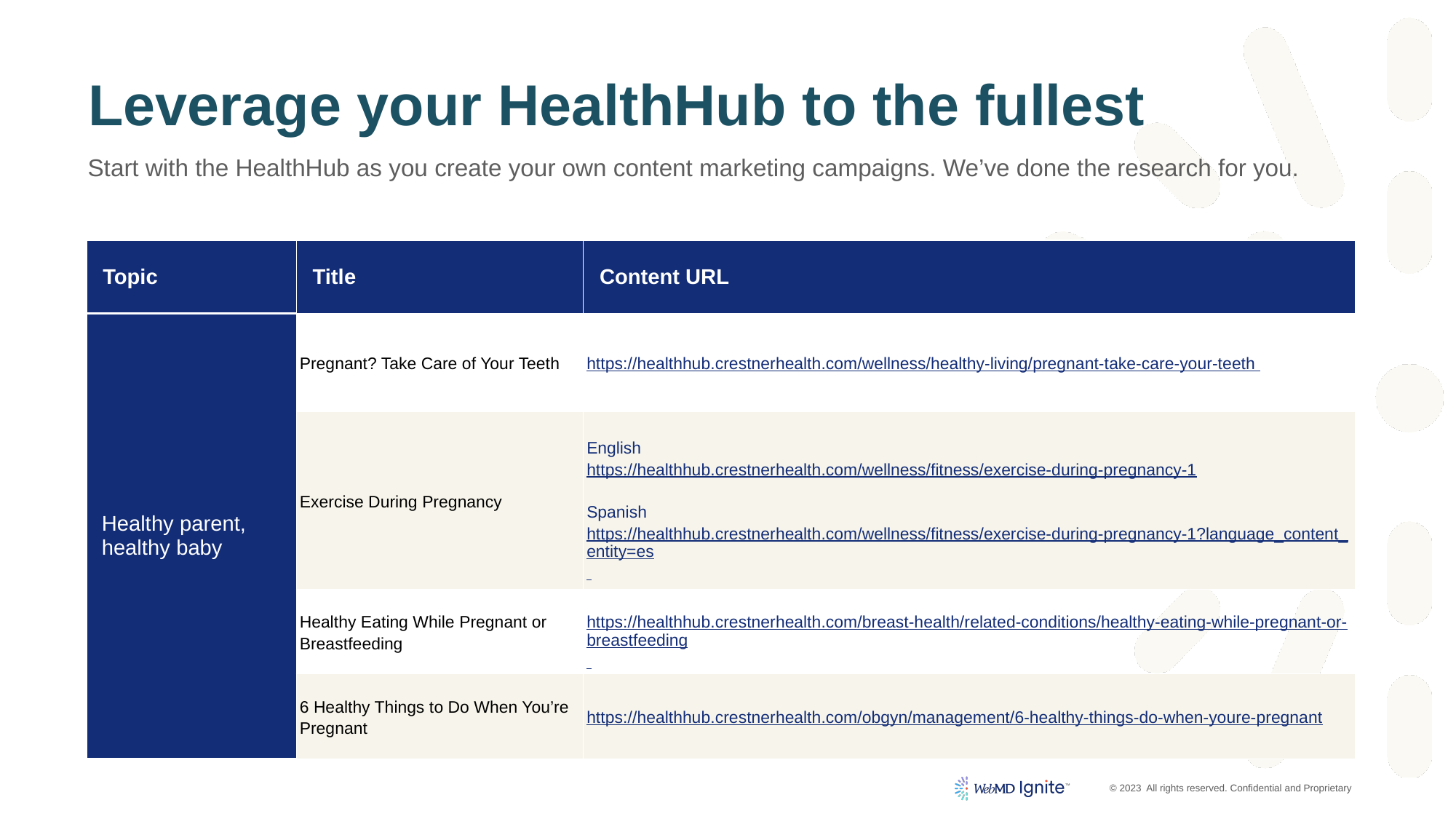

# Leverage your HealthHub to the fullest
Start with the HealthHub as you create your own content marketing campaigns. We’ve done the research for you.
| Topic | Title | Content URL |
| --- | --- | --- |
| Healthy parent, healthy baby | Pregnant? Take Care of Your Teeth | https://healthhub.crestnerhealth.com/wellness/healthy-living/pregnant-take-care-your-teeth |
|  | Exercise During Pregnancy | English https://healthhub.crestnerhealth.com/wellness/fitness/exercise-during-pregnancy-1 Spanish https://healthhub.crestnerhealth.com/wellness/fitness/exercise-during-pregnancy-1?language\_content\_entity=es |
|  | Healthy Eating While Pregnant or Breastfeeding | https://healthhub.crestnerhealth.com/breast-health/related-conditions/healthy-eating-while-pregnant-or-breastfeeding |
|  | 6 Healthy Things to Do When You’re Pregnant | https://healthhub.crestnerhealth.com/obgyn/management/6-healthy-things-do-when-youre-pregnant |